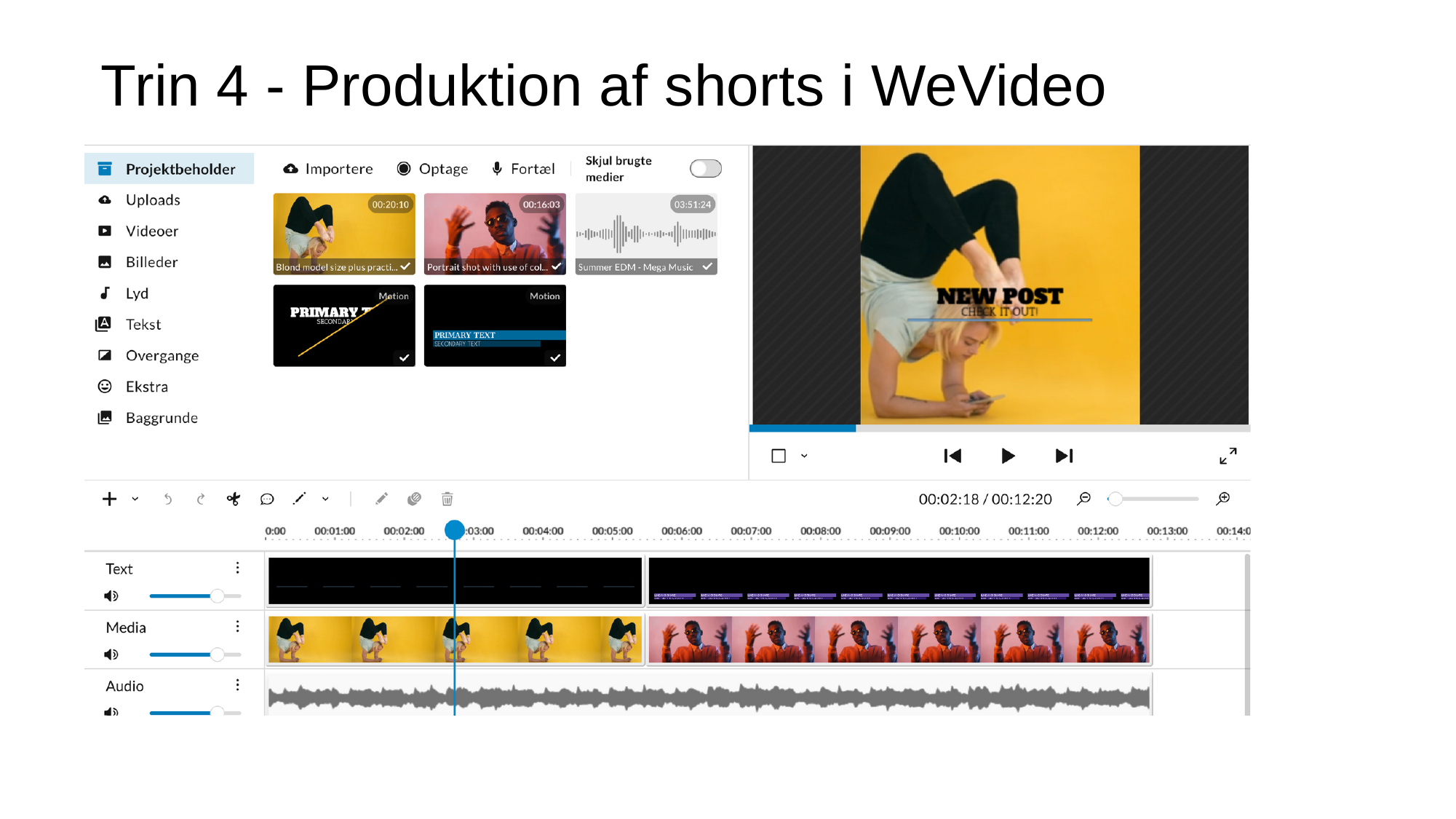

Trin 4 - Produktion af shorts i WeVideo